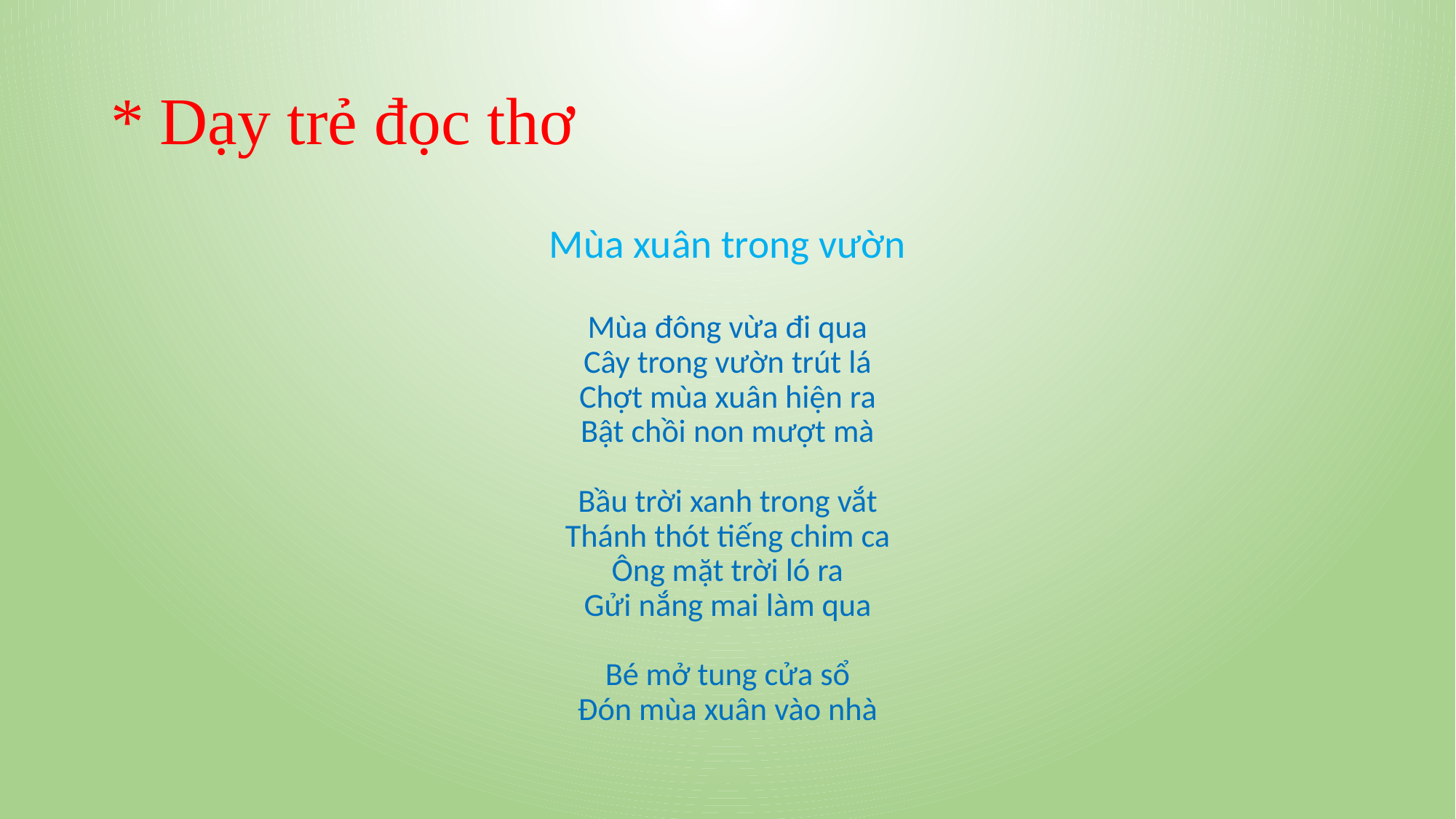

# * Dạy trẻ đọc thơ
Mùa xuân trong vườn
Mùa đông vừa đi qua
Cây trong vườn trút lá
Chợt mùa xuân hiện ra
Bật chồi non mượt mà
Bầu trời xanh trong vắt
Thánh thót tiếng chim ca
Ông mặt trời ló ra
Gửi nắng mai làm qua
Bé mở tung cửa sổ
Đón mùa xuân vào nhà